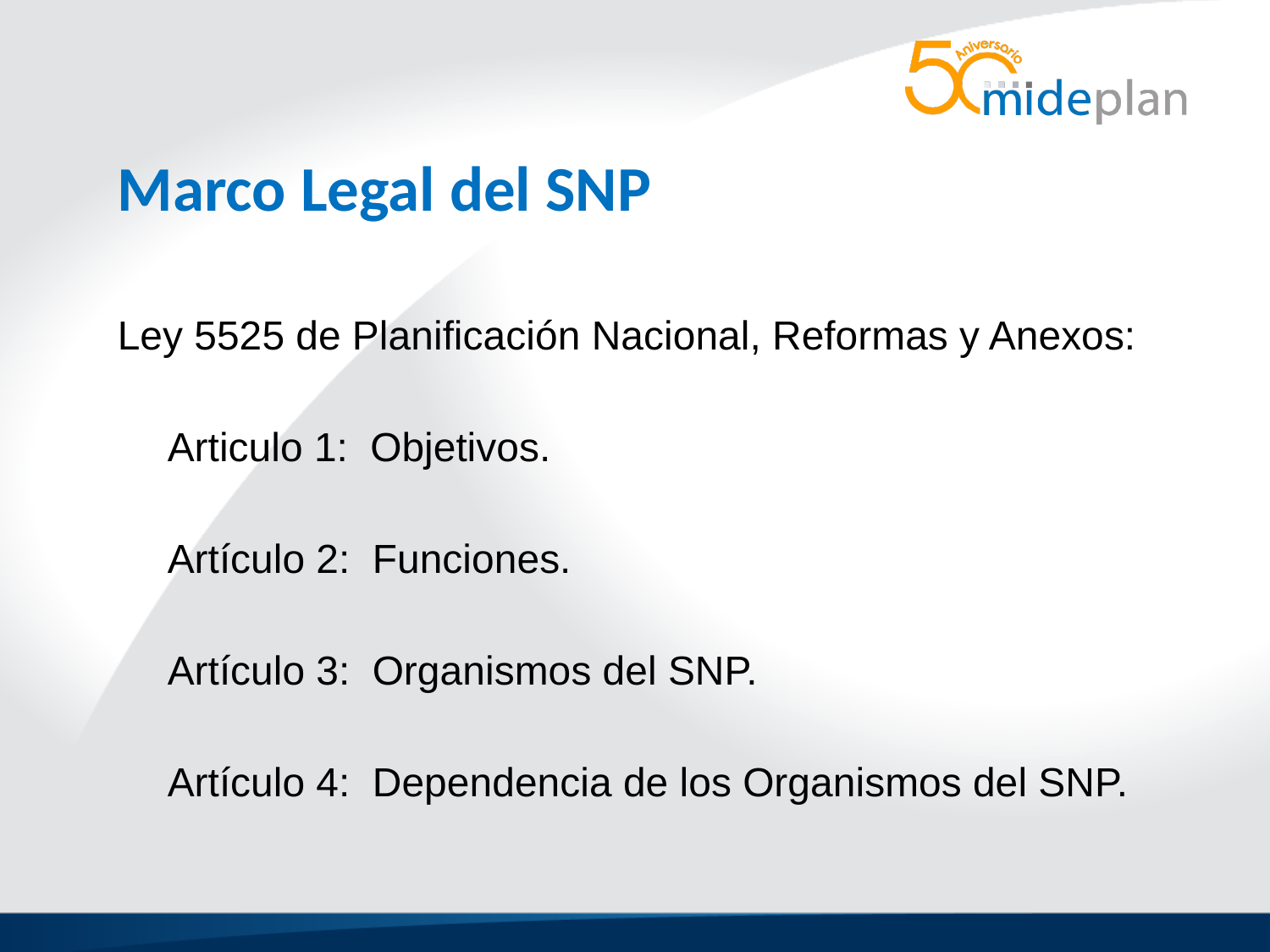

Marco Legal del SNP
Ley 5525 de Planificación Nacional, Reformas y Anexos:

Articulo 1:  Objetivos.

Artículo 2:  Funciones.

Artículo 3:  Organismos del SNP.

Artículo 4:  Dependencia de los Organismos del SNP.